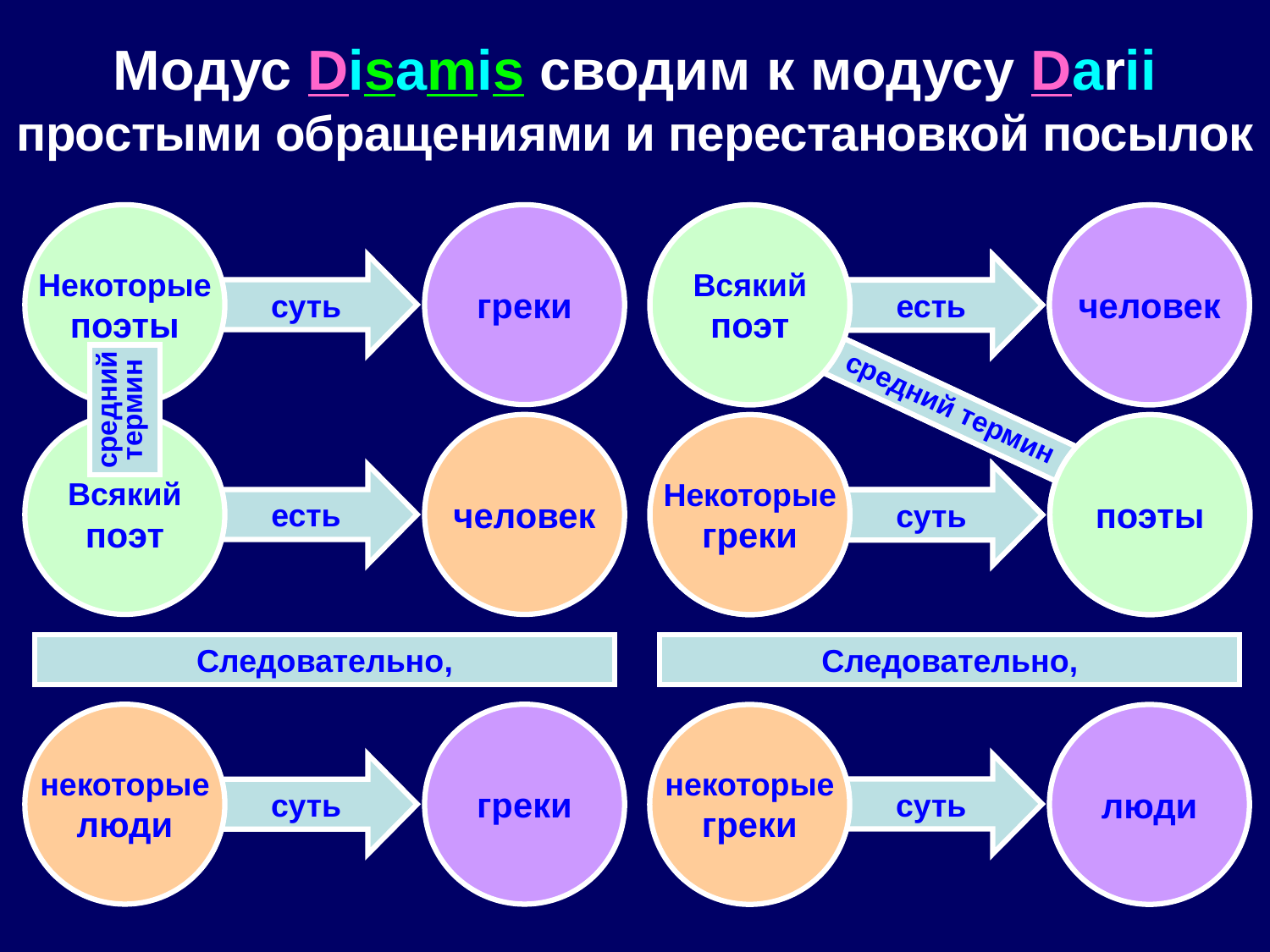

Модус Disamis сводим к модусу Darii
простыми обращениями и перестановкой посылок
Некоторые
поэты
греки
Всякий
поэт
поэты
Некоторые
греки
человек
суть
суть
есть
средний
термин
суть
 средний термин
Всякий
поэт
человек
Всякий
поэт
Некоторые
греки
человек
поэты
есть
суть
есть
Следовательно,
Следовательно,
некоторые
люди
греки
некоторые
греки
люди
суть
суть